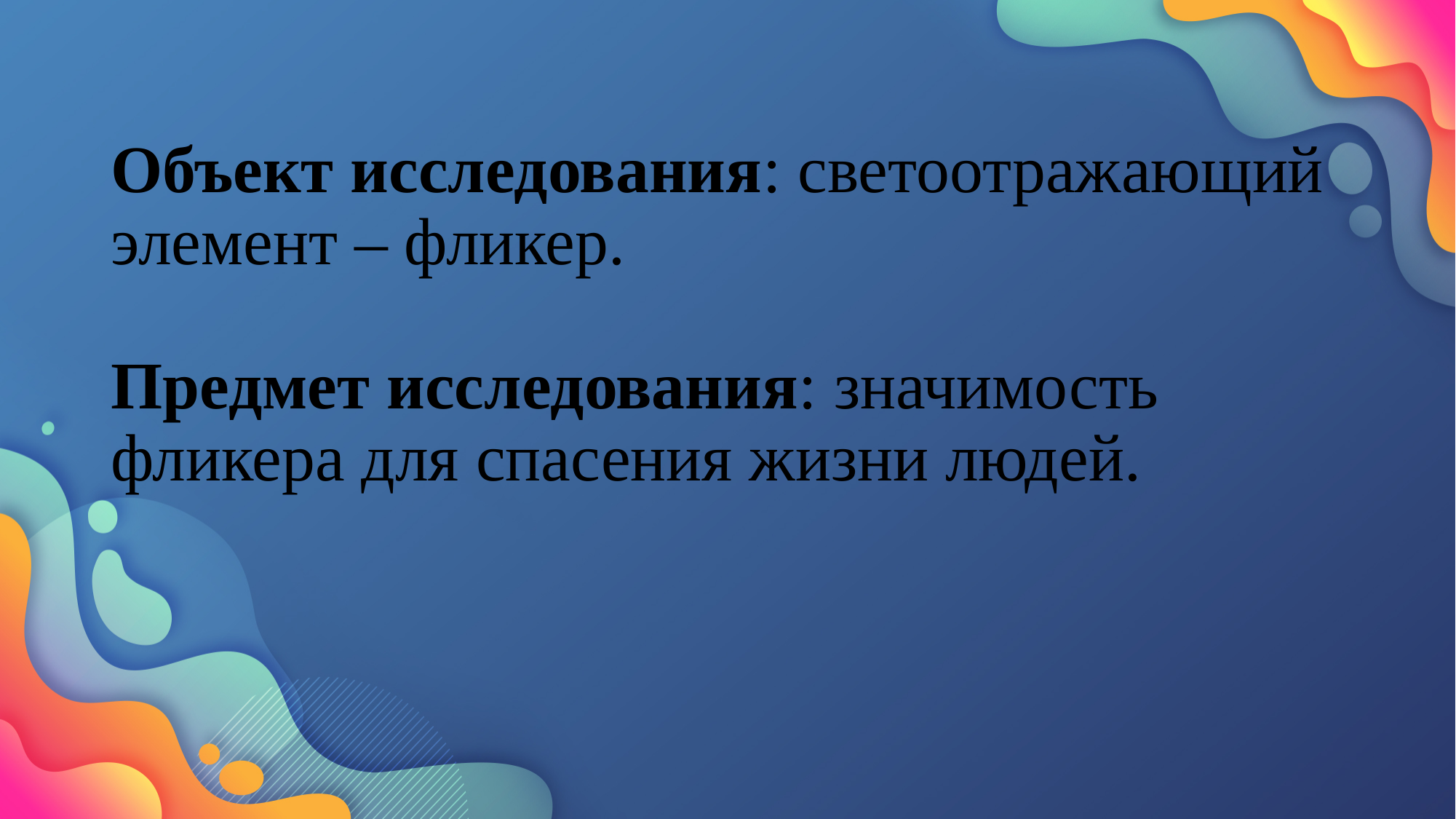

# Объект исследования: светоотражающий элемент – фликер. Предмет исследования: значимость фликера для спасения жизни людей.